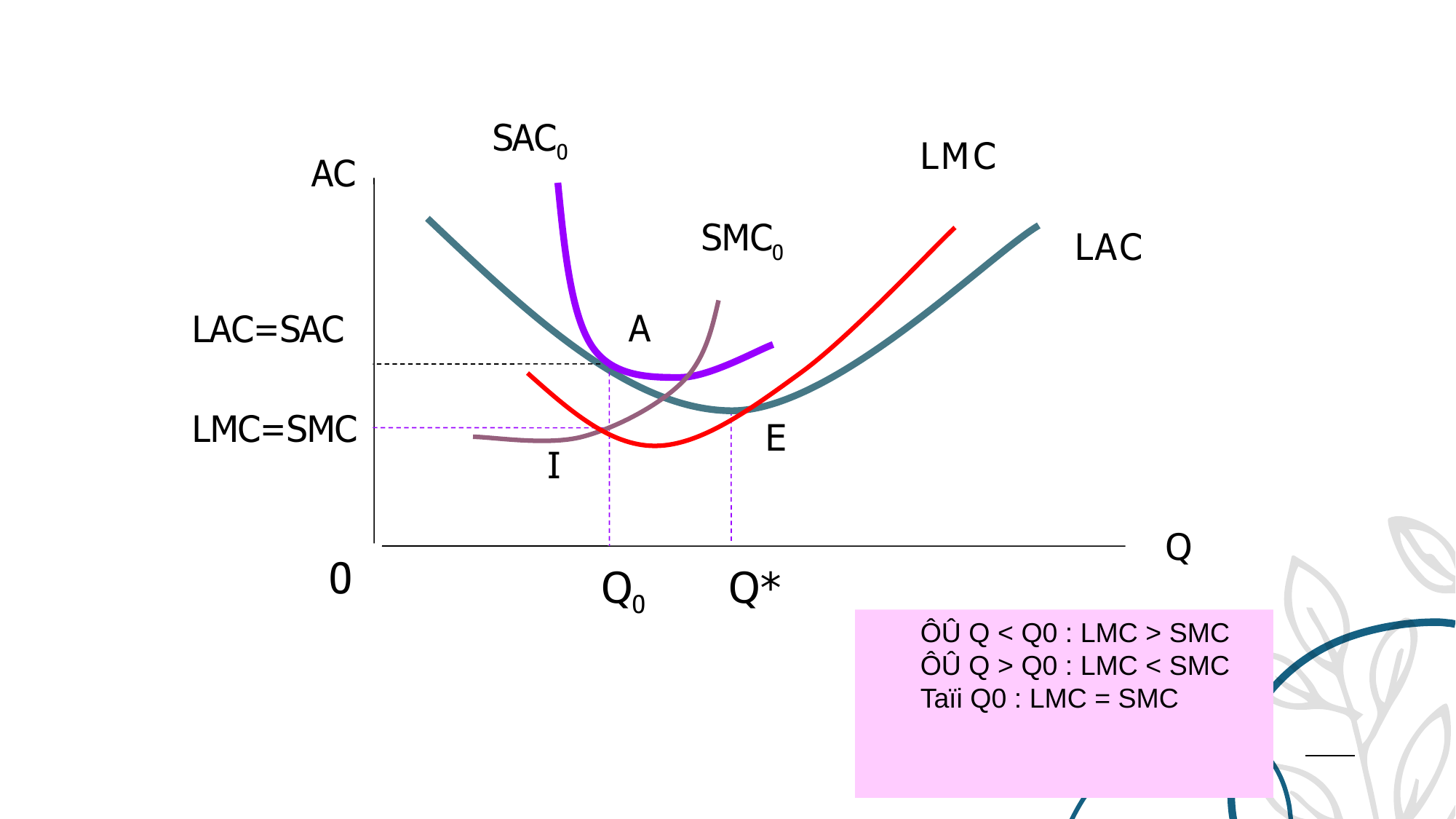

SAC0

LMC
AC

SMC0

LAC

LAC=SAC
A

LMC=SMC
E

I
Q

0
Q0
Q*
ÔÛ Q < Q0 : LMC > SMC
ÔÛ Q > Q0 : LMC < SMC
Taïi Q0 : LMC = SMC